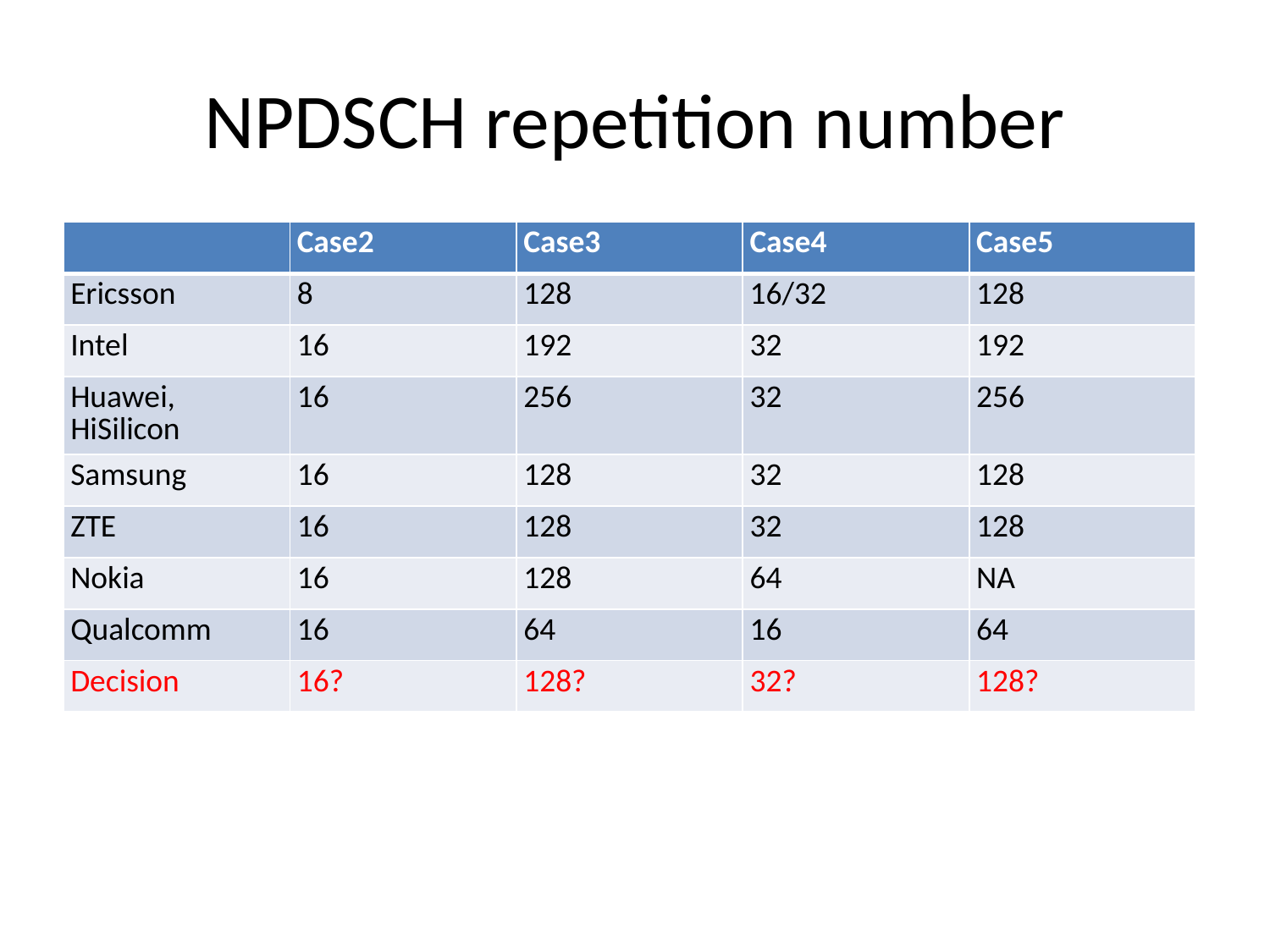

# NPDSCH repetition number
|  | Case2 | Case3 | Case4 | Case5 |
| --- | --- | --- | --- | --- |
| Ericsson | 8 | 128 | 16/32 | 128 |
| Intel | 16 | 192 | 32 | 192 |
| Huawei, HiSilicon | 16 | 256 | 32 | 256 |
| Samsung | 16 | 128 | 32 | 128 |
| ZTE | 16 | 128 | 32 | 128 |
| Nokia | 16 | 128 | 64 | NA |
| Qualcomm | 16 | 64 | 16 | 64 |
| Decision | 16? | 128? | 32? | 128? |